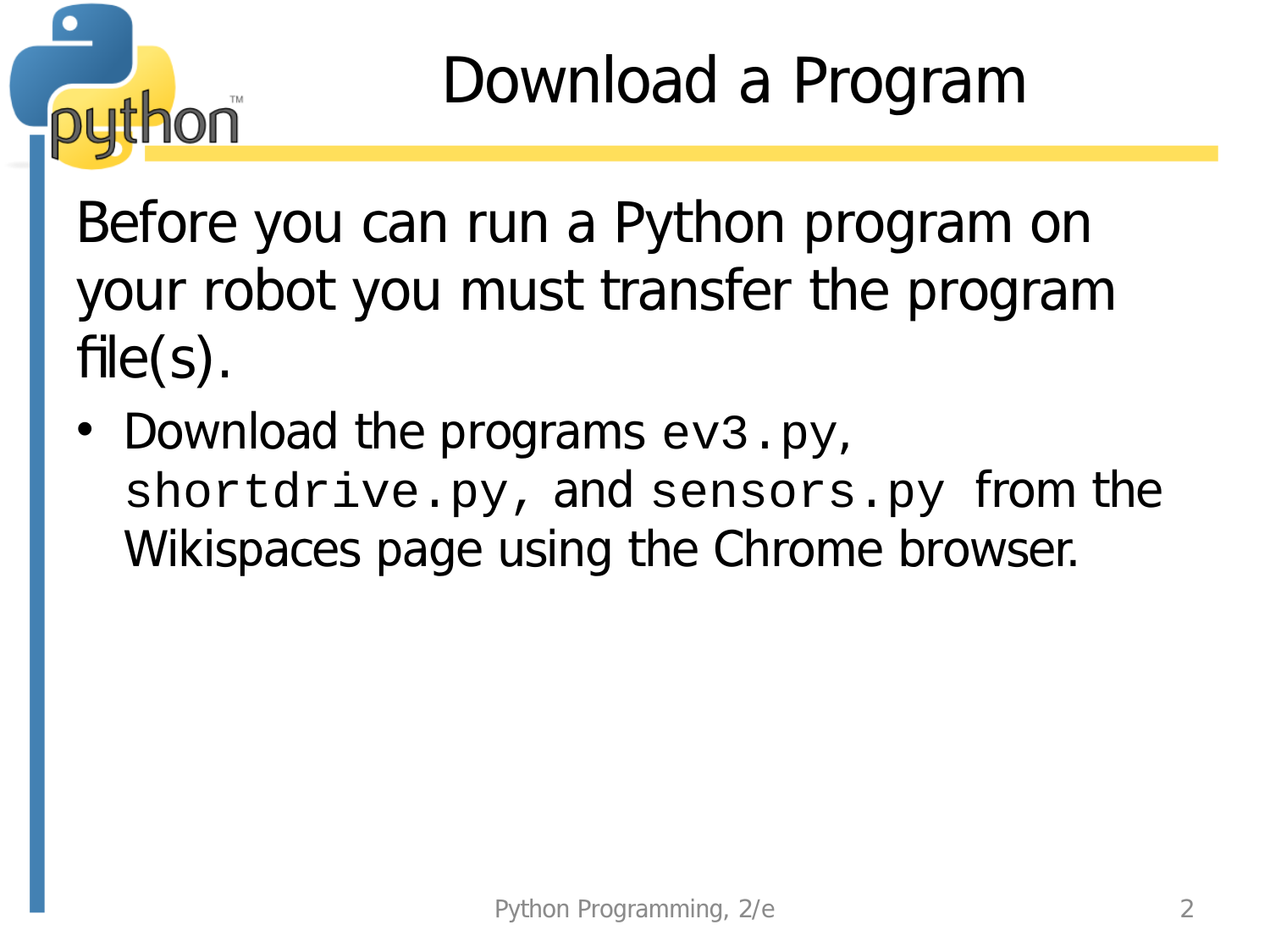

# Download a Program
Before you can run a Python program on your robot you must transfer the program file(s).
Download the programs ev3.py, shortdrive.py, and sensors.py from the Wikispaces page using the Chrome browser.

Python Programming, 2/e
2